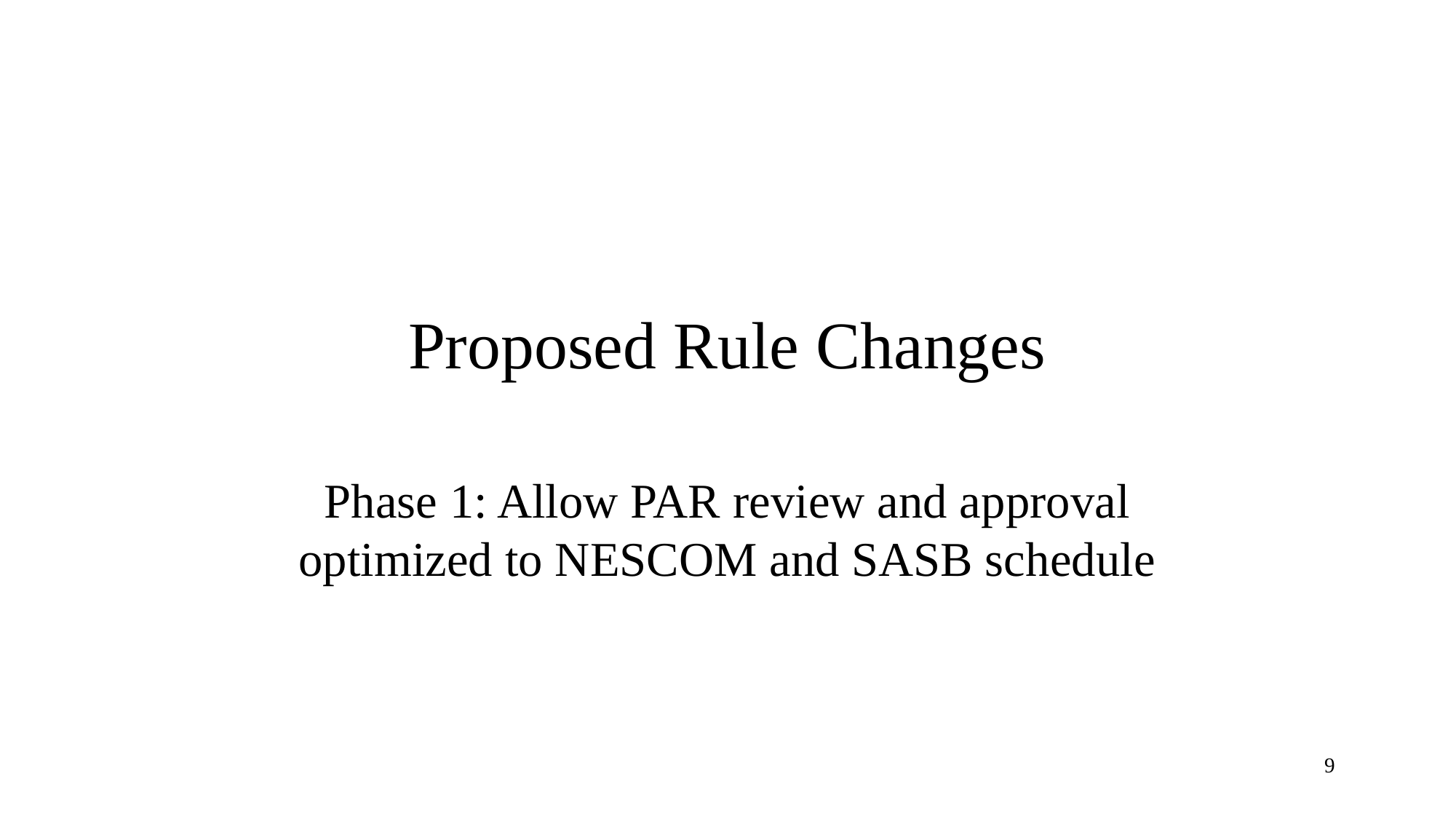

# Proposed Rule Changes
Phase 1: Allow PAR review and approval optimized to NESCOM and SASB schedule
9